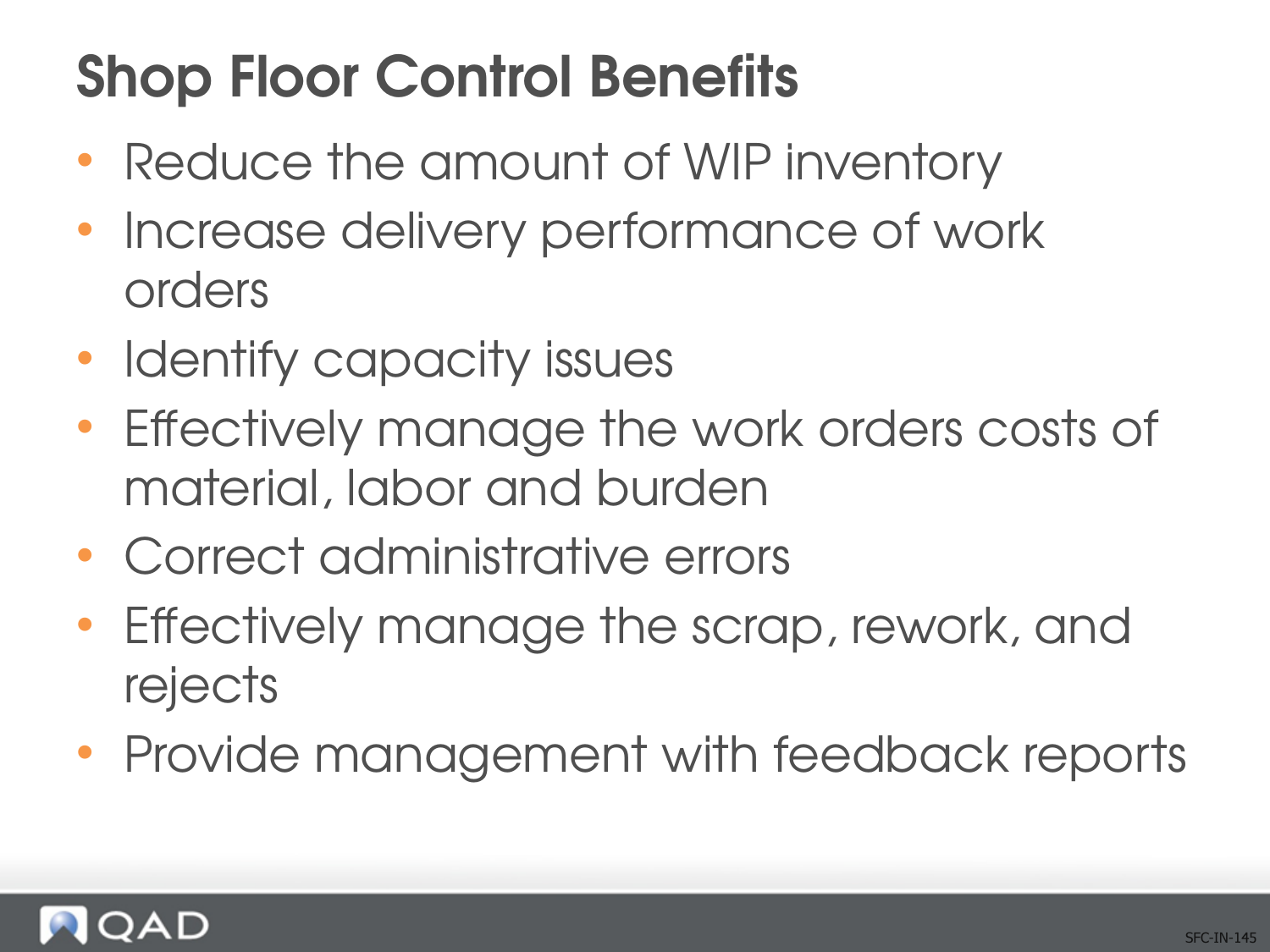

# Shop Floor Control Benefits
Reduce the amount of WIP inventory
Increase delivery performance of work orders
Identify capacity issues
Effectively manage the work orders costs of material, labor and burden
Correct administrative errors
Effectively manage the scrap, rework, and rejects
Provide management with feedback reports

SFC-IN-145